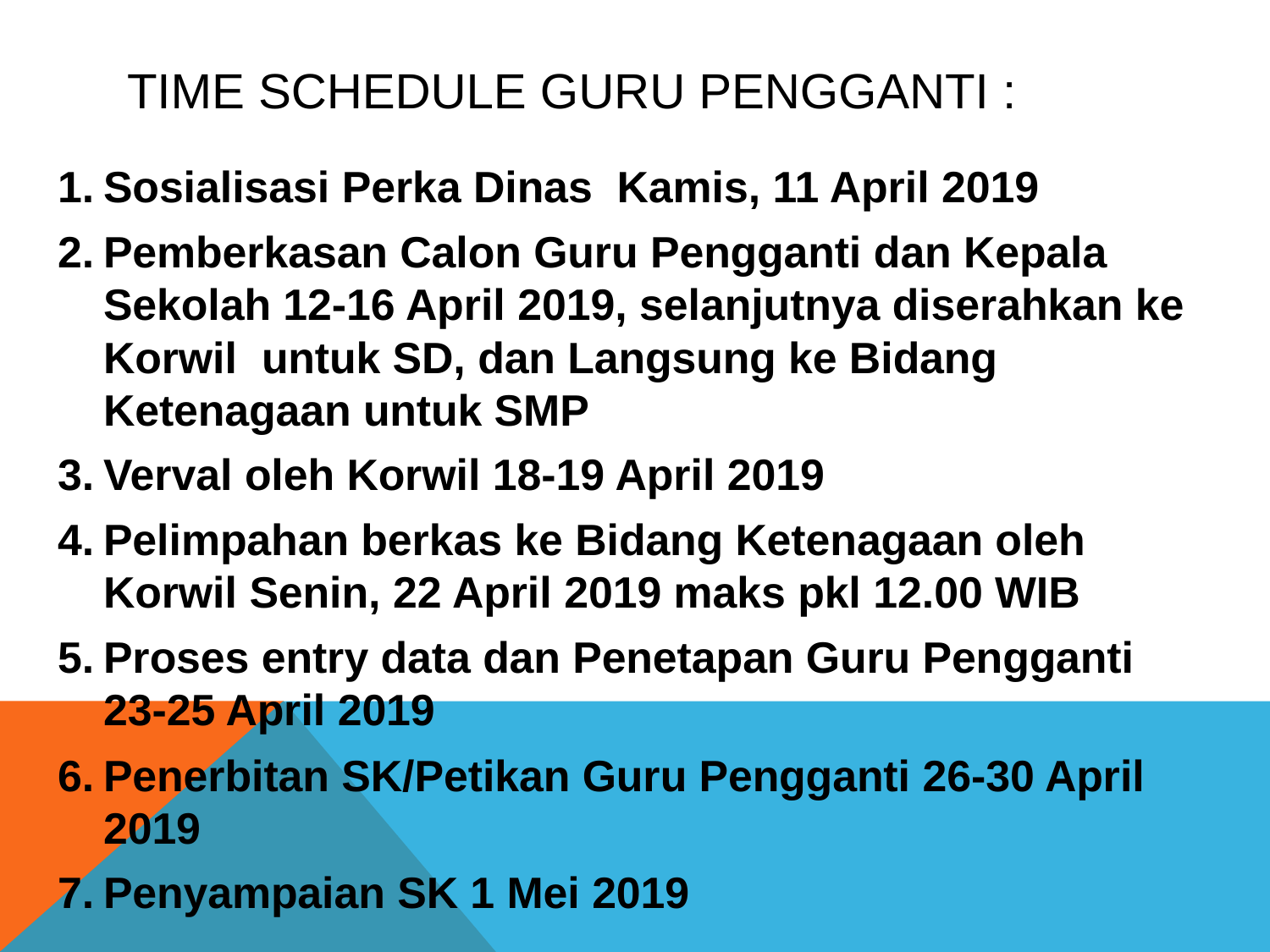

# Time Schedule guru pengganti :
Sosialisasi Perka Dinas  Kamis, 11 April 2019
Pemberkasan Calon Guru Pengganti dan Kepala Sekolah 12-16 April 2019, selanjutnya diserahkan ke Korwil  untuk SD, dan Langsung ke Bidang Ketenagaan untuk SMP
Verval oleh Korwil 18-19 April 2019
Pelimpahan berkas ke Bidang Ketenagaan oleh Korwil Senin, 22 April 2019 maks pkl 12.00 WIB
Proses entry data dan Penetapan Guru Pengganti 23-25 April 2019
Penerbitan SK/Petikan Guru Pengganti 26-30 April 2019
Penyampaian SK 1 Mei 2019